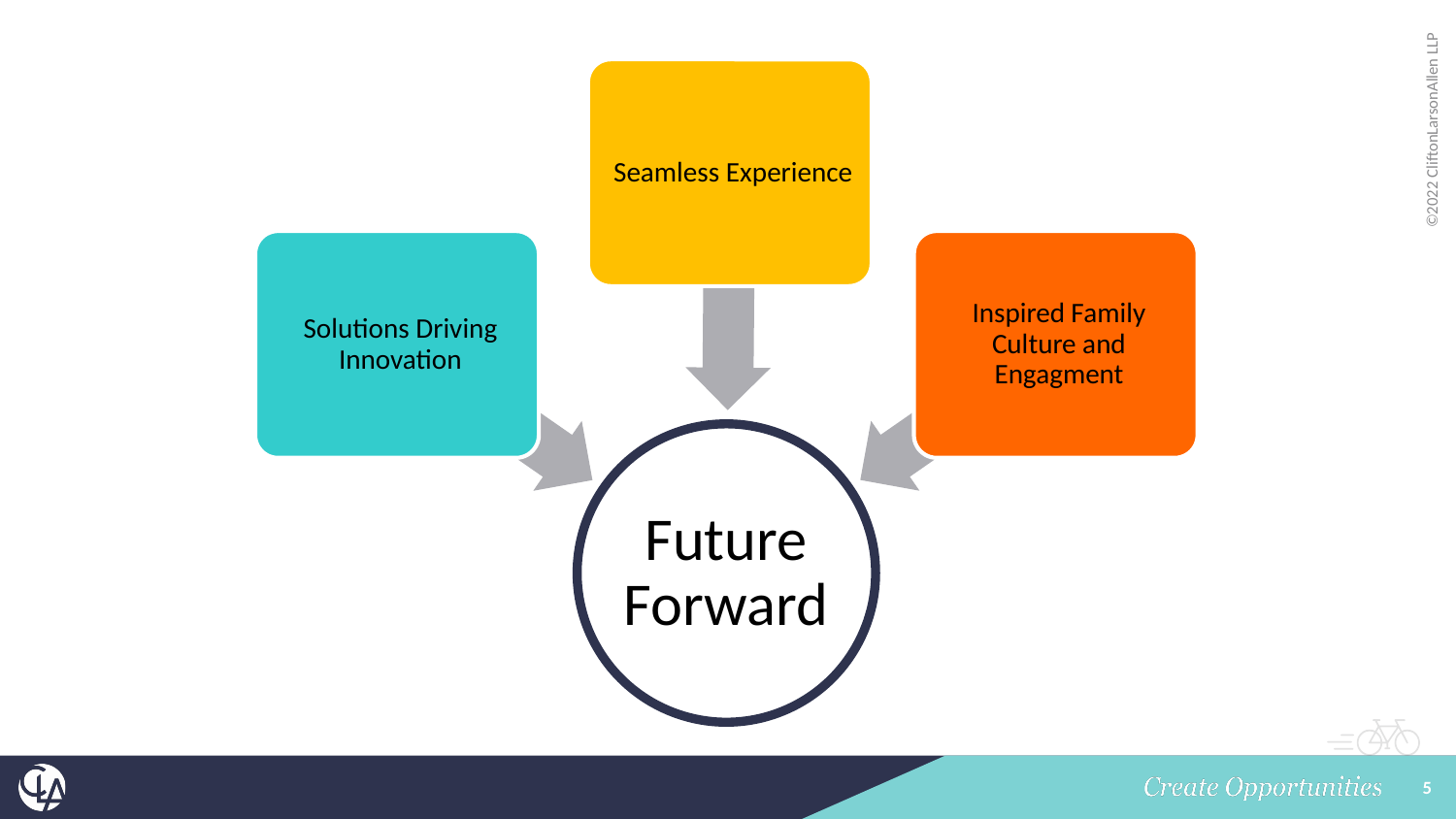

Future Forward
Solutions Driving Innovation
Seamless Experience
Inspired Family Culture and Engagment
5